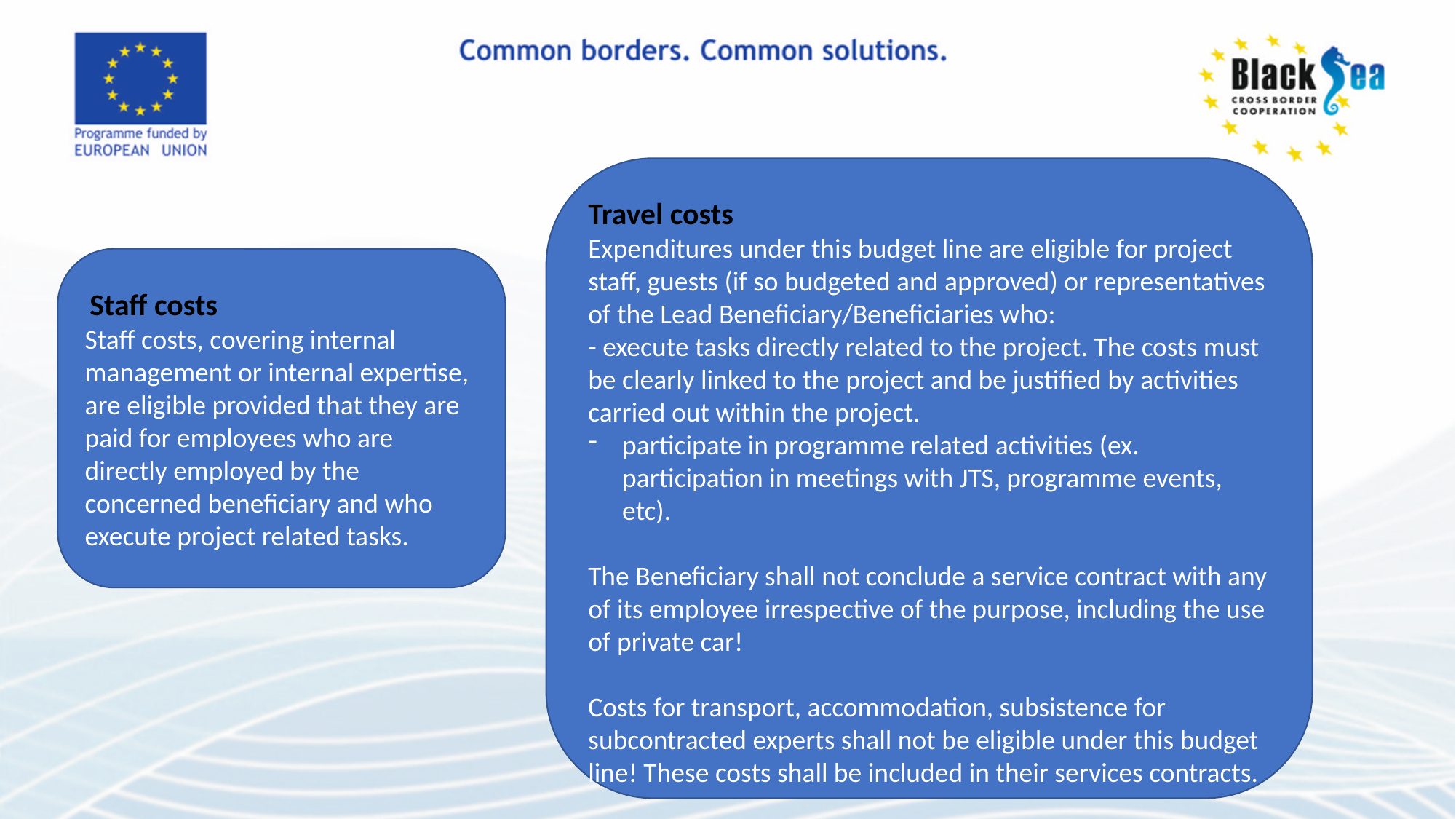

Travel costs
Expenditures under this budget line are eligible for project staff, guests (if so budgeted and approved) or representatives of the Lead Beneficiary/Beneficiaries who:
- execute tasks directly related to the project. The costs must be clearly linked to the project and be justified by activities carried out within the project.
participate in programme related activities (ex. participation in meetings with JTS, programme events, etc).

The Beneficiary shall not conclude a service contract with any of its employee irrespective of the purpose, including the use of private car!

Costs for transport, accommodation, subsistence for subcontracted experts shall not be eligible under this budget line! These costs shall be included in their services contracts.
 Staff costs
Staff costs, covering internal management or internal expertise, are eligible provided that they are paid for employees who are directly employed by the concerned beneficiary and who execute project related tasks.